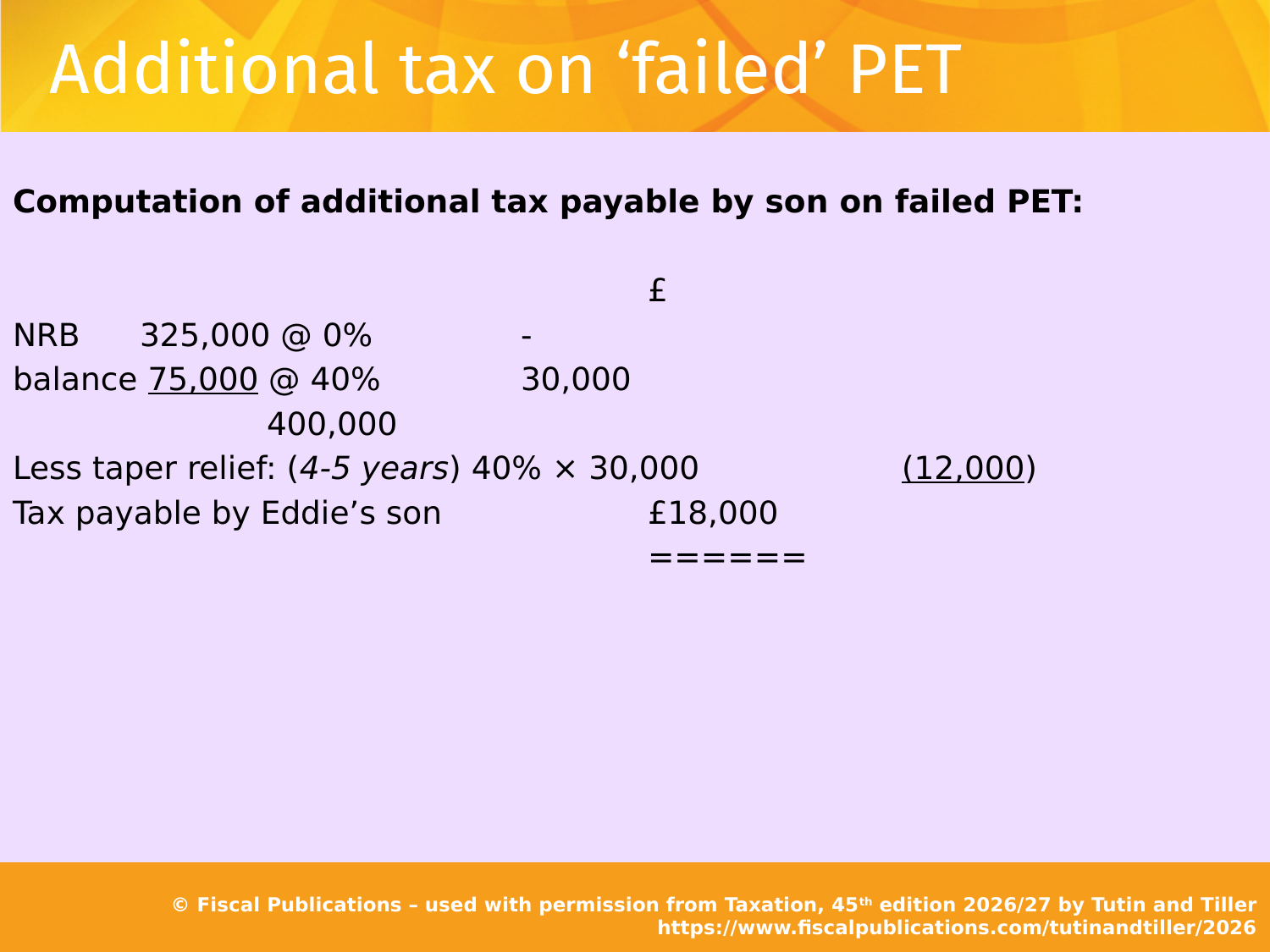

# Additional tax on ‘failed’ PET

Computation of additional tax payable by son on failed PET:

					£
NRB	325,000 @ 0%		-
balance 75,000 @ 40%		30,000
		400,000
Less taper relief: (4-5 years) 40% × 30,000		(12,000)
Tax payable by Eddie’s son 		£18,000
					======